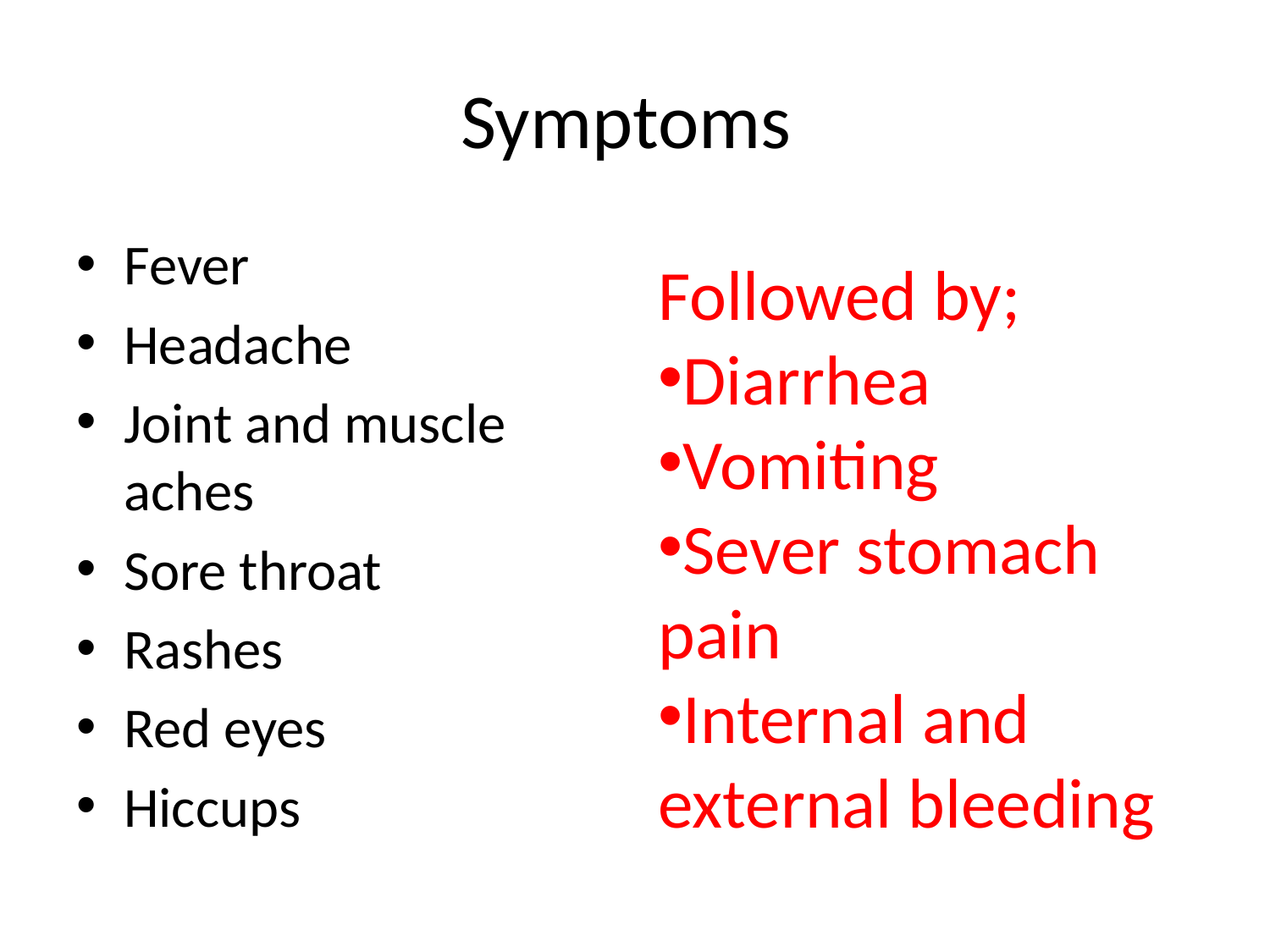

# Symptoms
Fever
Headache
Joint and muscle aches
Sore throat
Rashes
Red eyes
Hiccups

Followed by;
Diarrhea
Vomiting
Sever stomach pain
Internal and external bleeding